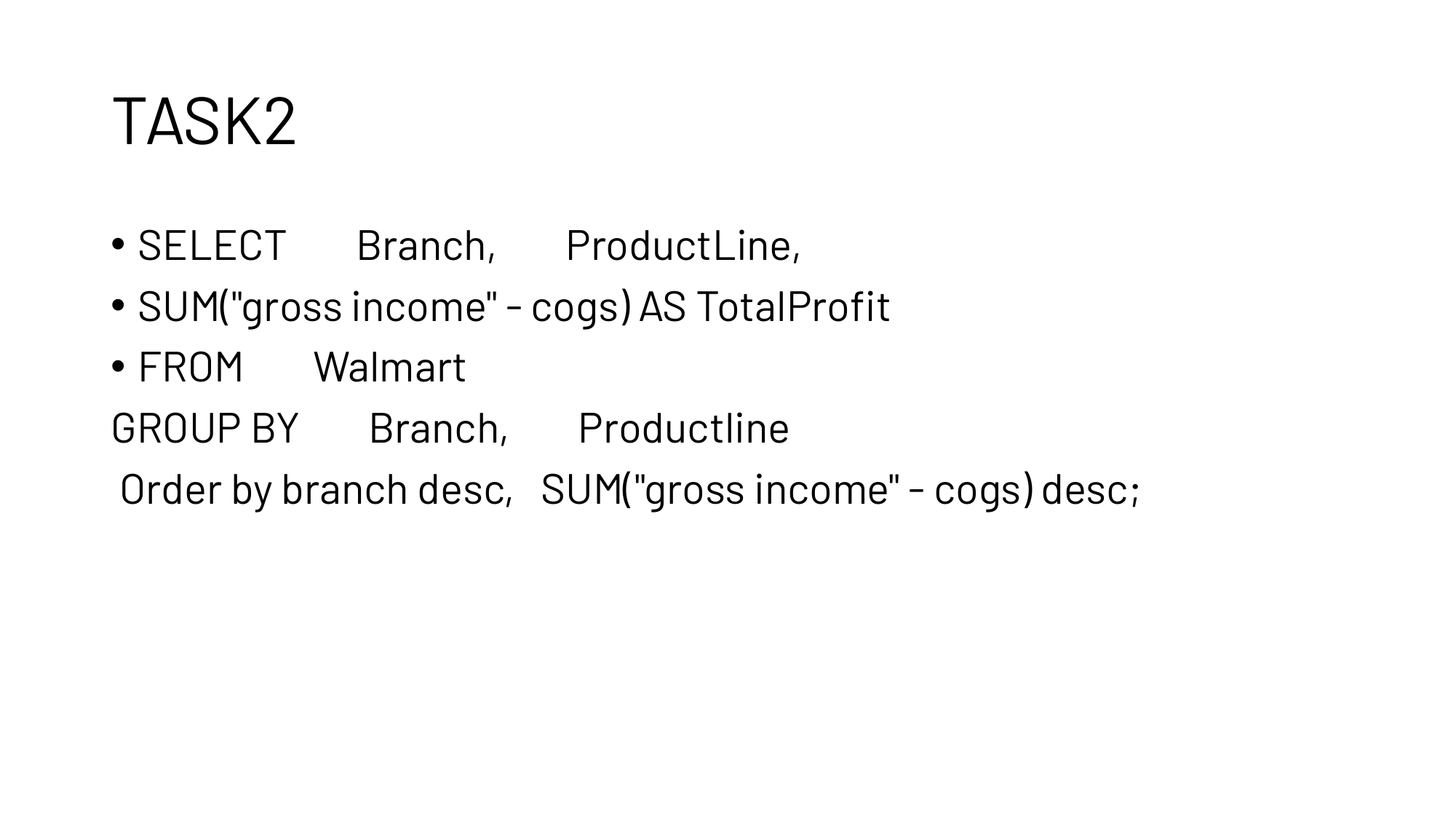

# TASK2
SELECT        Branch,        ProductLine,
SUM("gross income" - cogs) AS TotalProfit
FROM        Walmart
GROUP BY        Branch,        Productline
 Order by branch desc,   SUM("gross income" - cogs) desc;